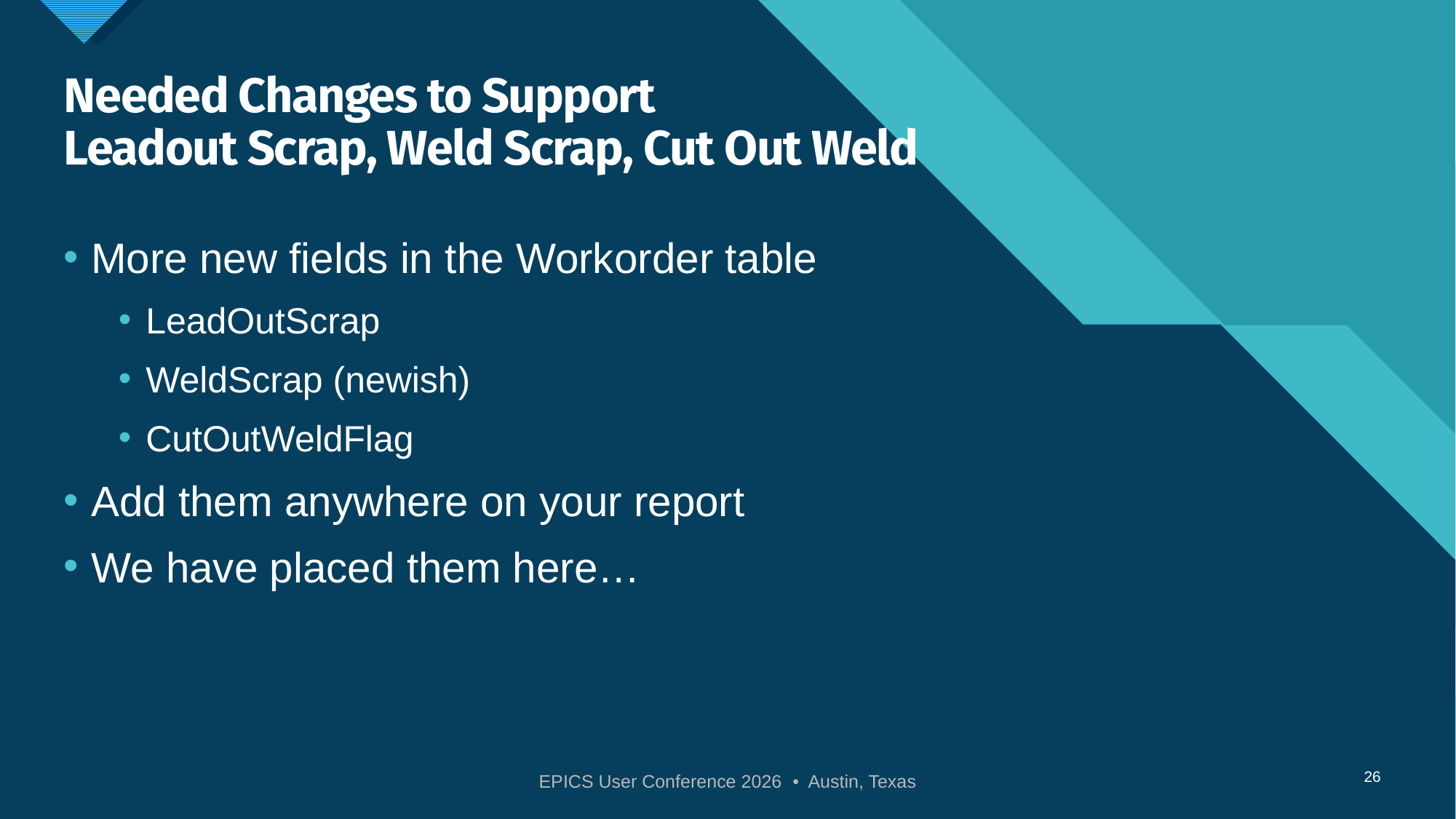

# Needed Changes to Support Leadout Scrap, Weld Scrap, Cut Out Weld
More new fields in the Workorder table
LeadOutScrap
WeldScrap (newish)
CutOutWeldFlag
Add them anywhere on your report
We have placed them here…
26
EPICS User Conference 2026  •  Austin, Texas